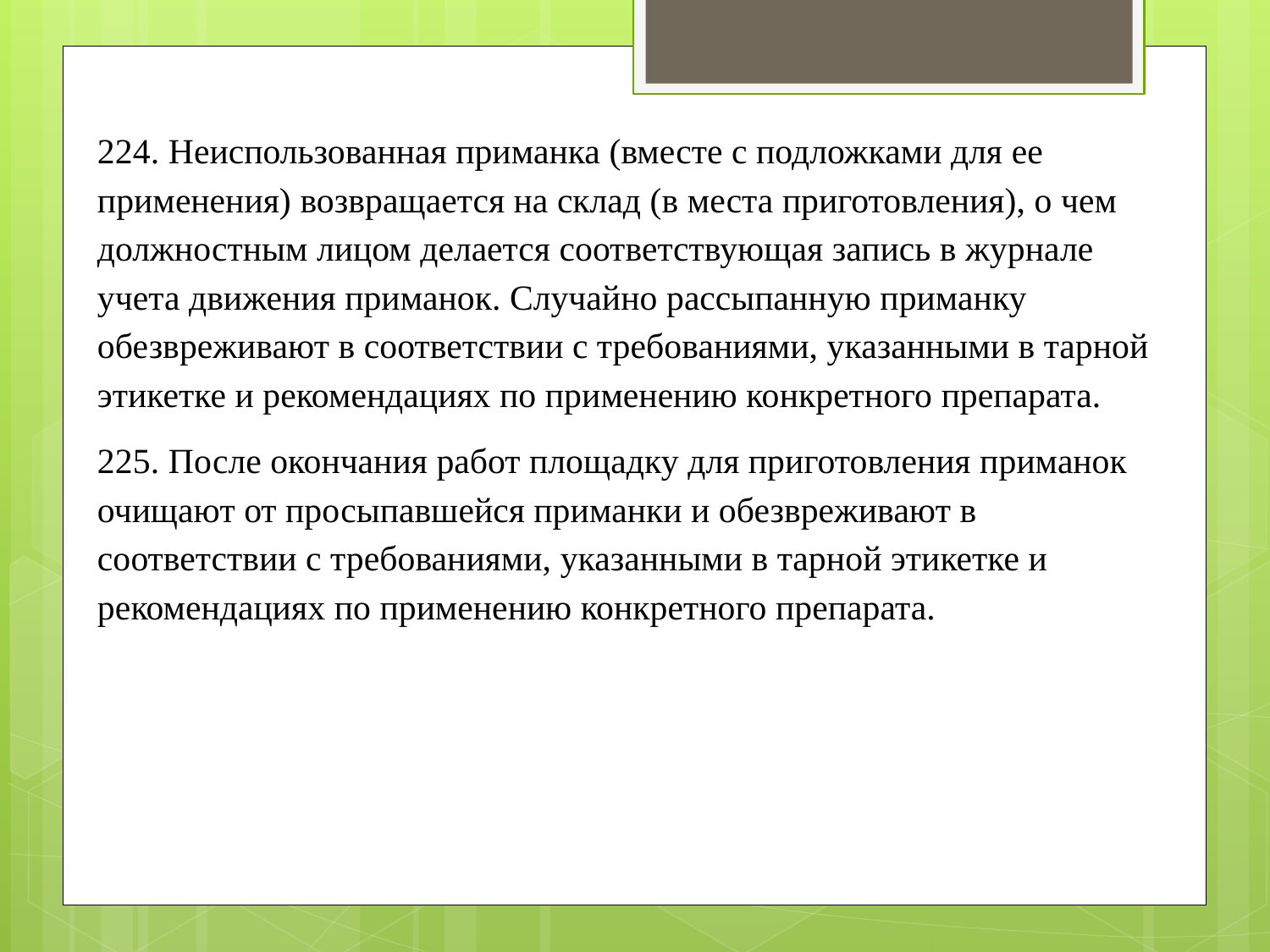

224. Неиспользованная приманка (вместе с подложками для ее применения) возвращается на склад (в места приготовления), о чем должностным лицом делается соответствующая запись в журнале учета движения приманок. Случайно рассыпанную приманку обезвреживают в соответствии с требованиями, указанными в тарной этикетке и рекомендациях по применению конкретного препарата.
225. После окончания работ площадку для приготовления приманок очищают от просыпавшейся приманки и обезвреживают в соответствии с требованиями, указанными в тарной этикетке и рекомендациях по применению конкретного препарата.